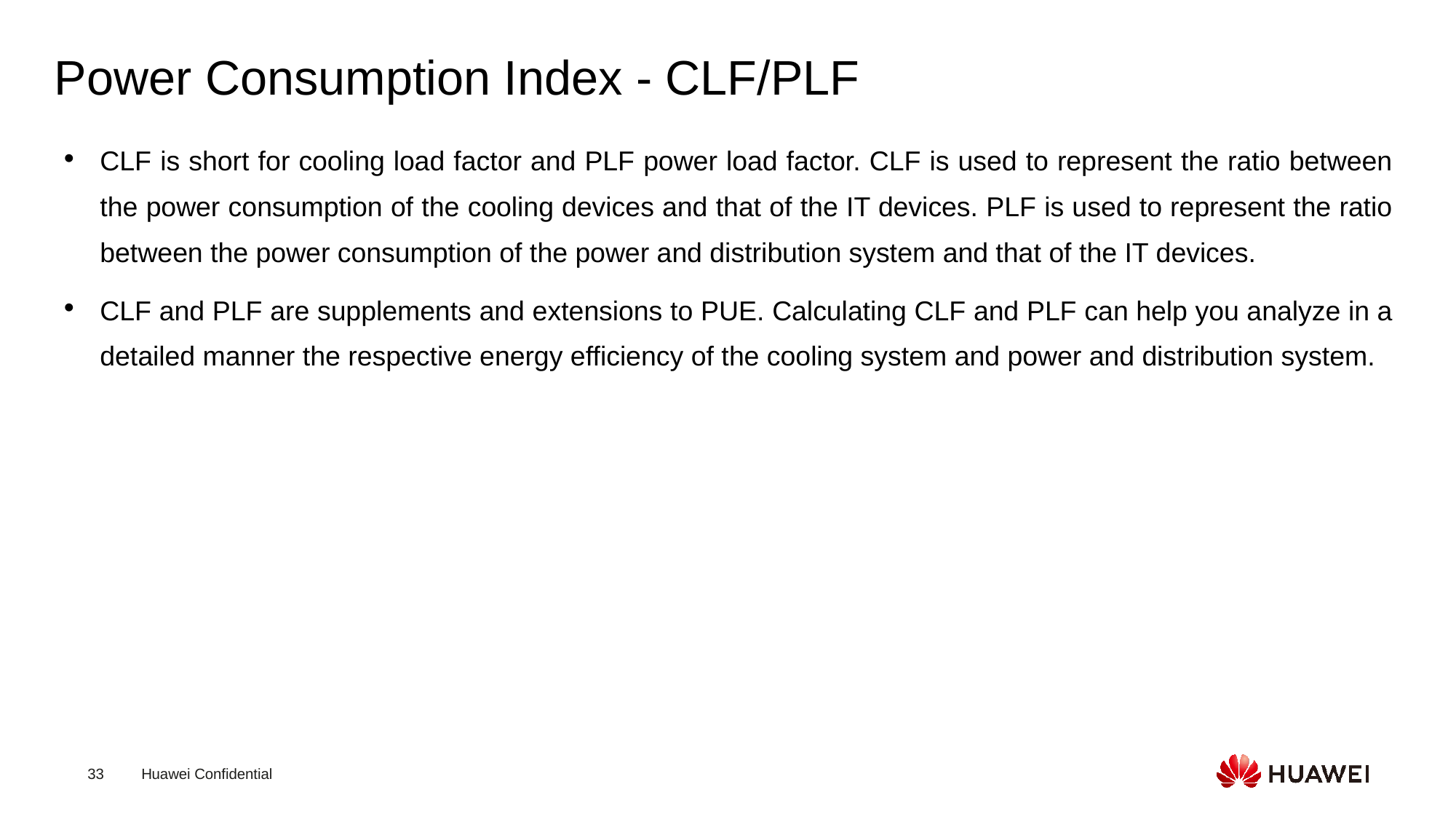

# Power Consumption Index - CLF/PLF
CLF is short for cooling load factor and PLF power load factor. CLF is used to represent the ratio between the power consumption of the cooling devices and that of the IT devices. PLF is used to represent the ratio between the power consumption of the power and distribution system and that of the IT devices.
CLF and PLF are supplements and extensions to PUE. Calculating CLF and PLF can help you analyze in a detailed manner the respective energy efficiency of the cooling system and power and distribution system.